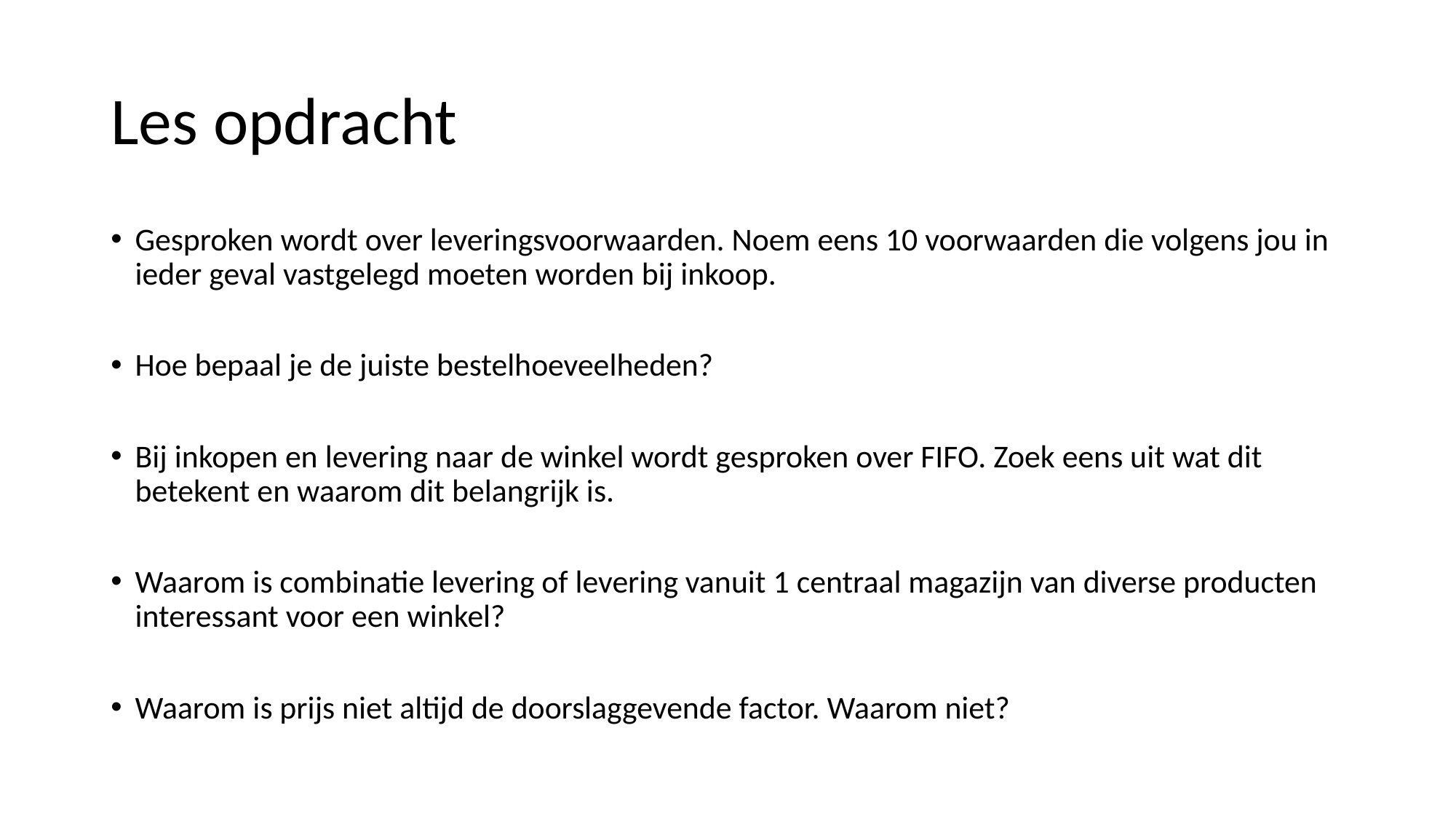

# Les opdracht
Gesproken wordt over leveringsvoorwaarden. Noem eens 10 voorwaarden die volgens jou in ieder geval vastgelegd moeten worden bij inkoop.

Hoe bepaal je de juiste bestelhoeveelheden?

Bij inkopen en levering naar de winkel wordt gesproken over FIFO. Zoek eens uit wat dit betekent en waarom dit belangrijk is.

Waarom is combinatie levering of levering vanuit 1 centraal magazijn van diverse producten interessant voor een winkel?

Waarom is prijs niet altijd de doorslaggevende factor. Waarom niet?